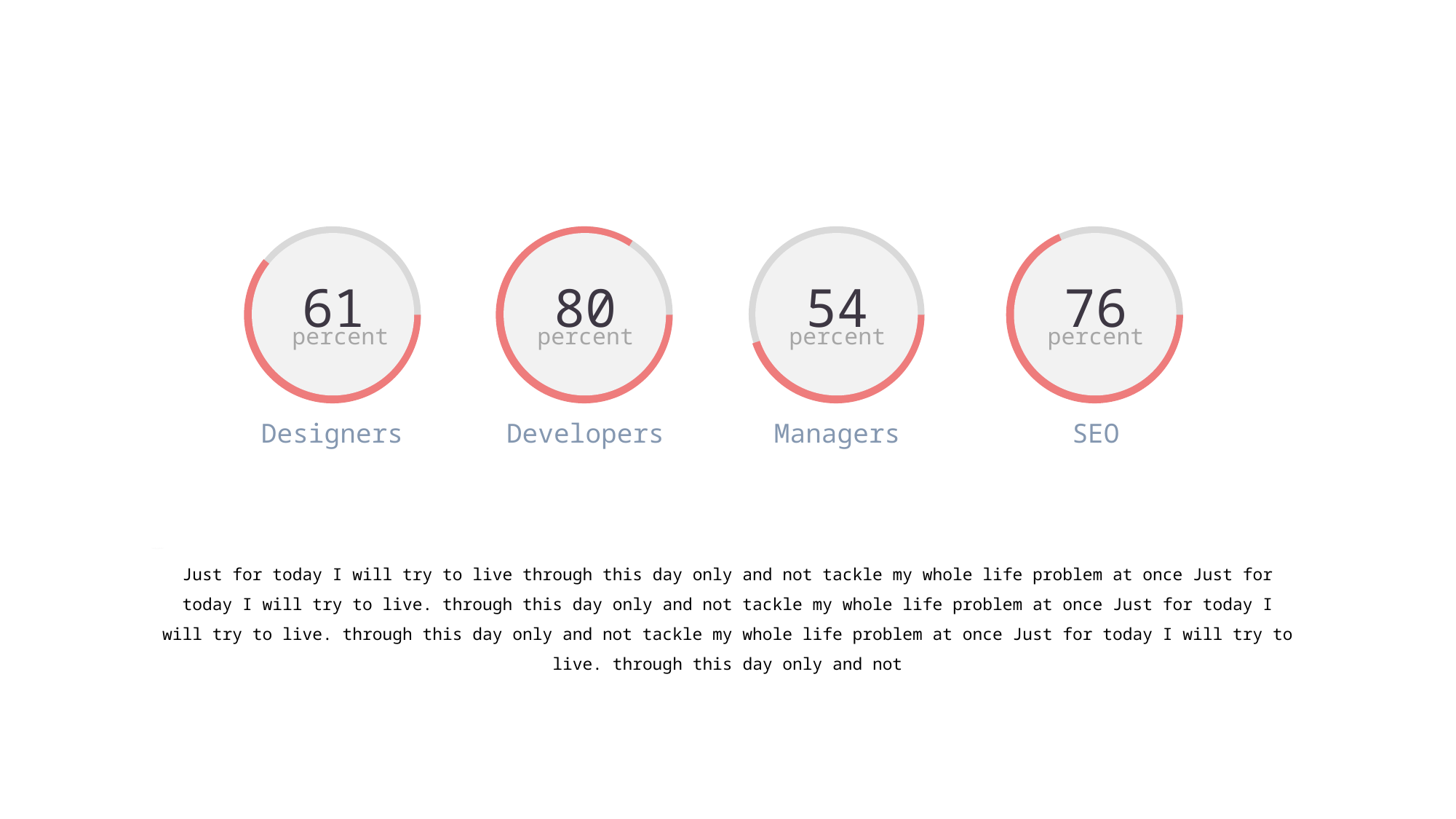

61
percent

80
percent

54
percent

76
percent
Designers
Developers
Managers
SEO
Just for today I will try to live through this day only and not tackle my whole life problem at once Just for today I will try to live. through this day only and not tackle my whole life problem at once Just for today I will try to live. through this day only and not tackle my whole life problem at once Just for today I will try to live. through this day only and not